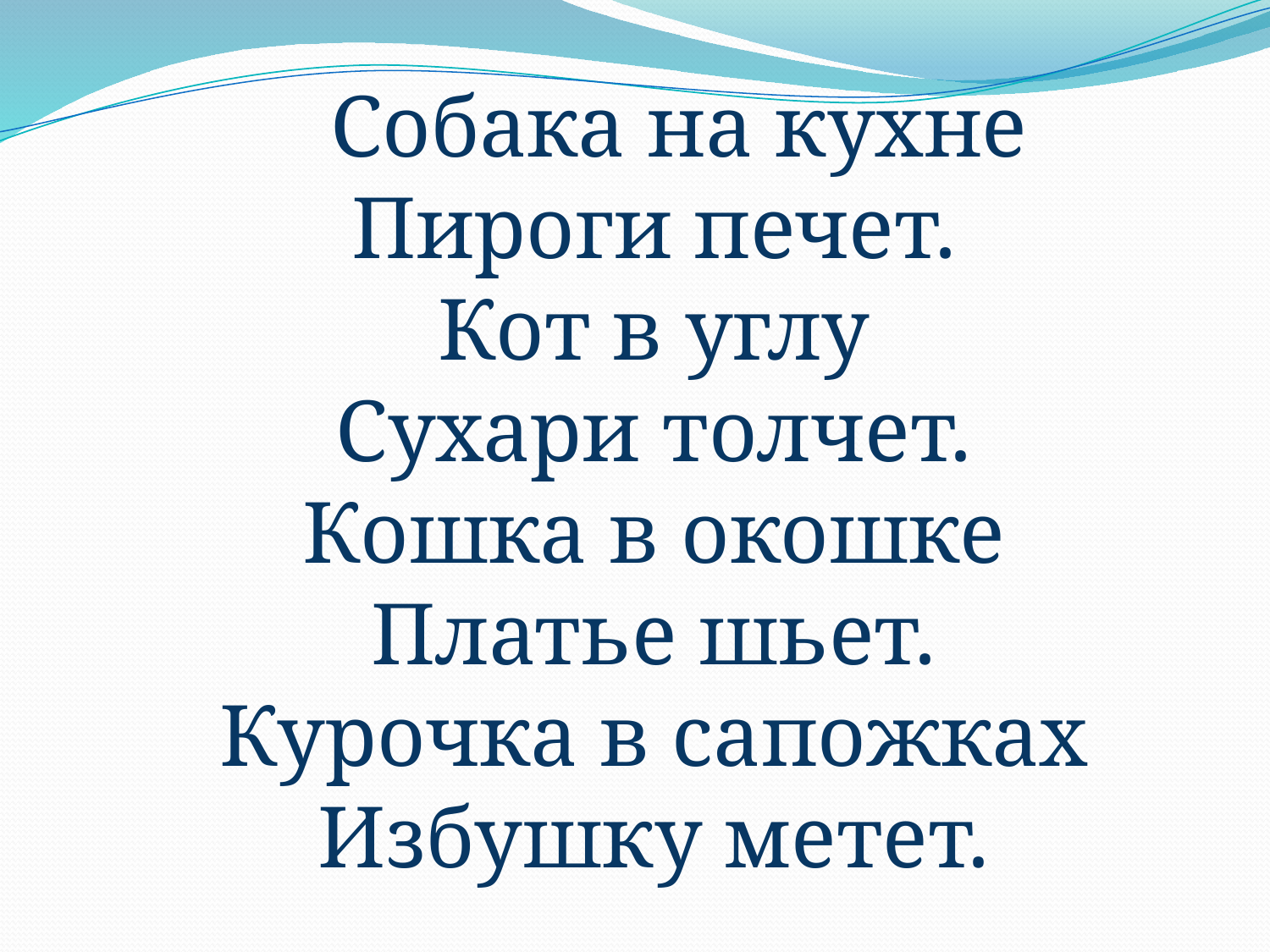

Собака на кухне
Пироги печет.
Кот в углу
Сухаpи толчет.
Кошка в окошке
Платье шьет.
Курочка в сапожках
Избушку метет.